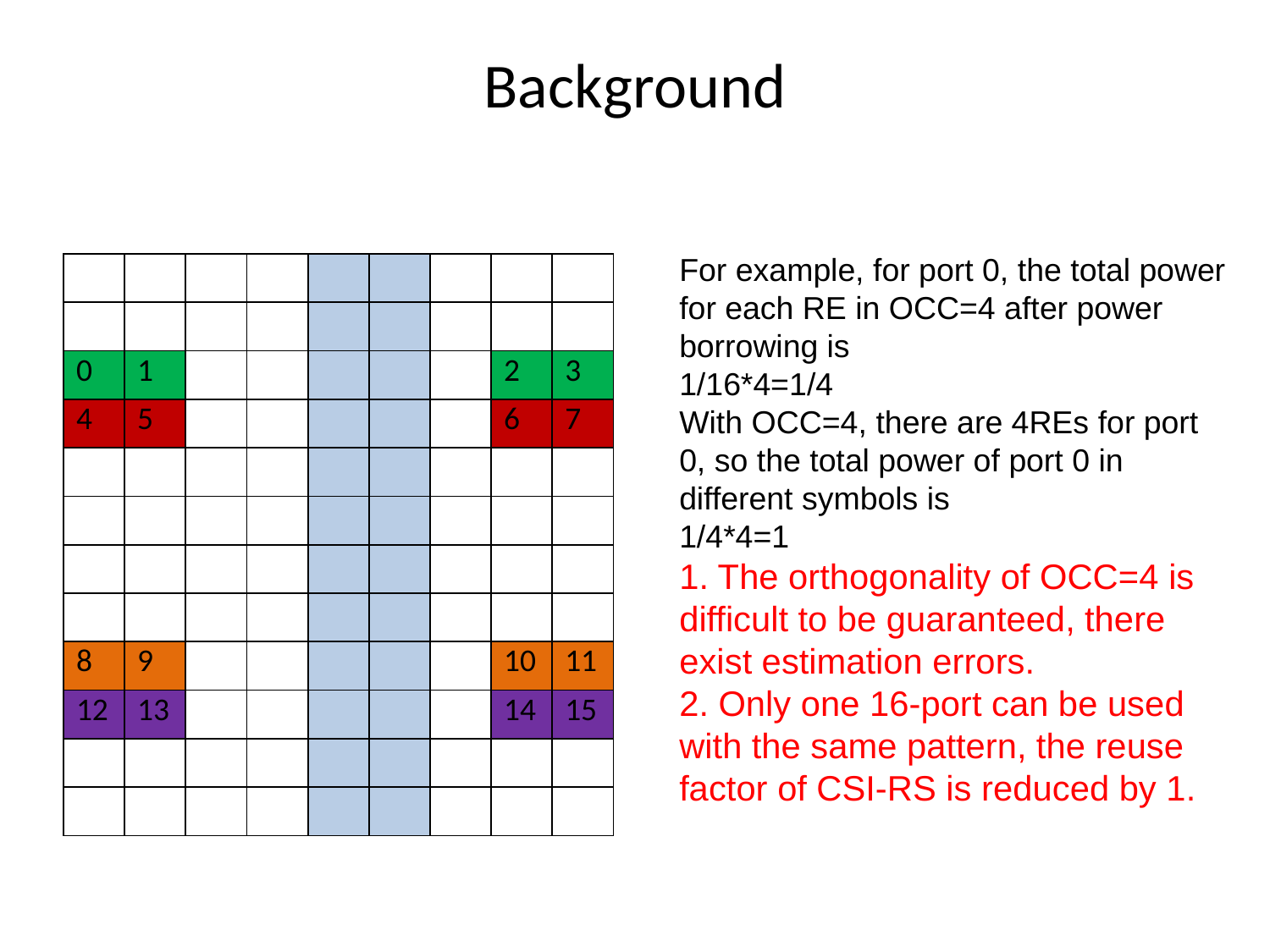

# Background
For example, for port 0, the total power for each RE in OCC=4 after power borrowing is
1/16*4=1/4
With OCC=4, there are 4REs for port 0, so the total power of port 0 in different symbols is
1/4*4=1
1. The orthogonality of OCC=4 is difficult to be guaranteed, there exist estimation errors.
2. Only one 16-port can be used with the same pattern, the reuse factor of CSI-RS is reduced by 1.

|  |  |  |  |  |  |  |  |  |
| --- | --- | --- | --- | --- | --- | --- | --- | --- |
|  |  |  |  |  |  |  |  |  |
| 0 | 1 |  |  |  |  |  | 2 | 3 |
| 4 | 5 |  |  |  |  |  | 6 | 7 |
|  |  |  |  |  |  |  |  |  |
|  |  |  |  |  |  |  |  |  |
|  |  |  |  |  |  |  |  |  |
|  |  |  |  |  |  |  |  |  |
| 8 | 9 |  |  |  |  |  | 10 | 11 |
| 12 | 13 |  |  |  |  |  | 14 | 15 |
|  |  |  |  |  |  |  |  |  |
|  |  |  |  |  |  |  |  |  |